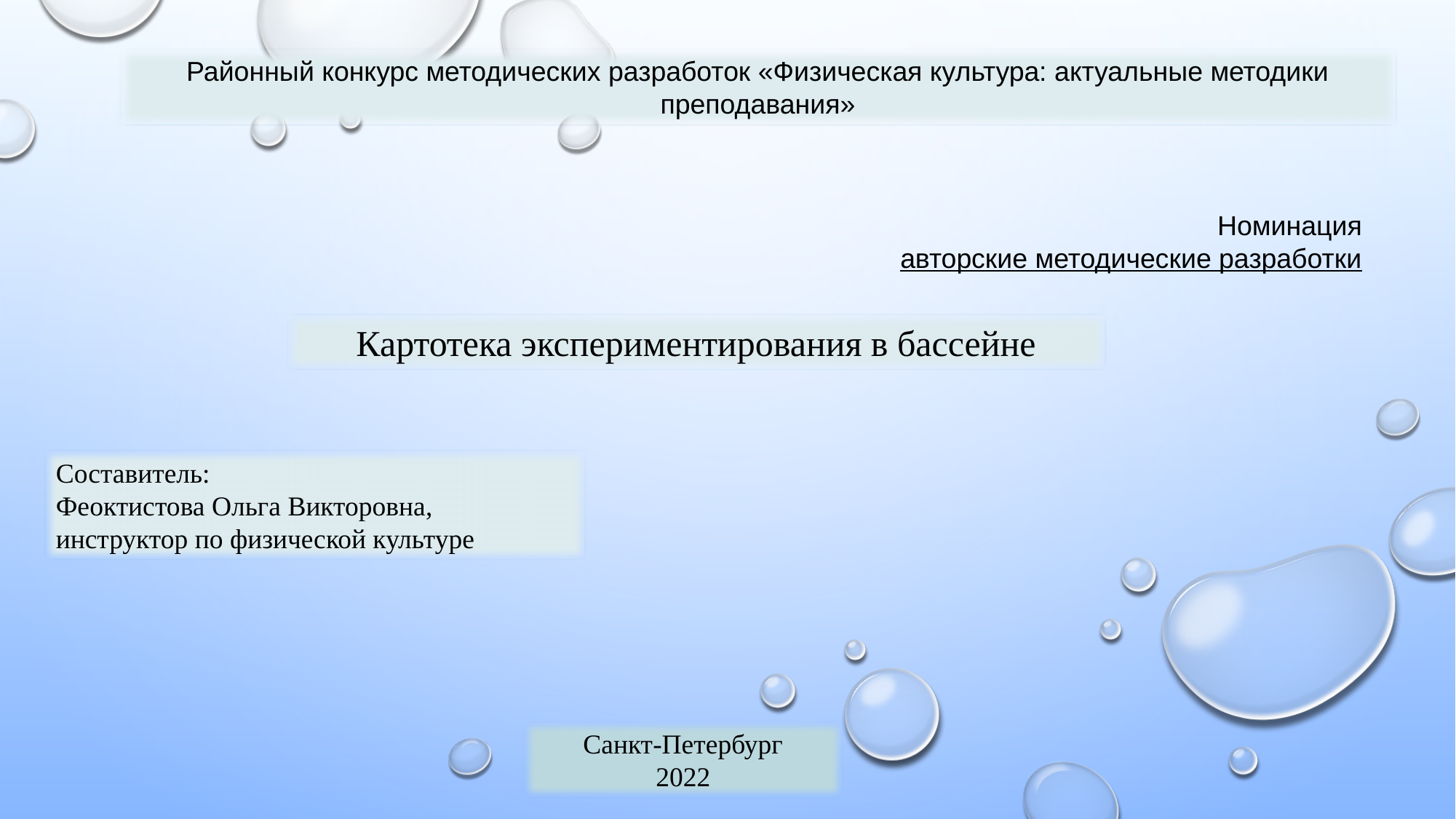

Районный конкурс методических разработок «Физическая культура: актуальные методики преподавания»
Номинация
авторские методические разработки
Картотека экспериментирования в бассейне
Составитель:
Феоктистова Ольга Викторовна,
инструктор по физической культуре
Санкт-Петербург
2022